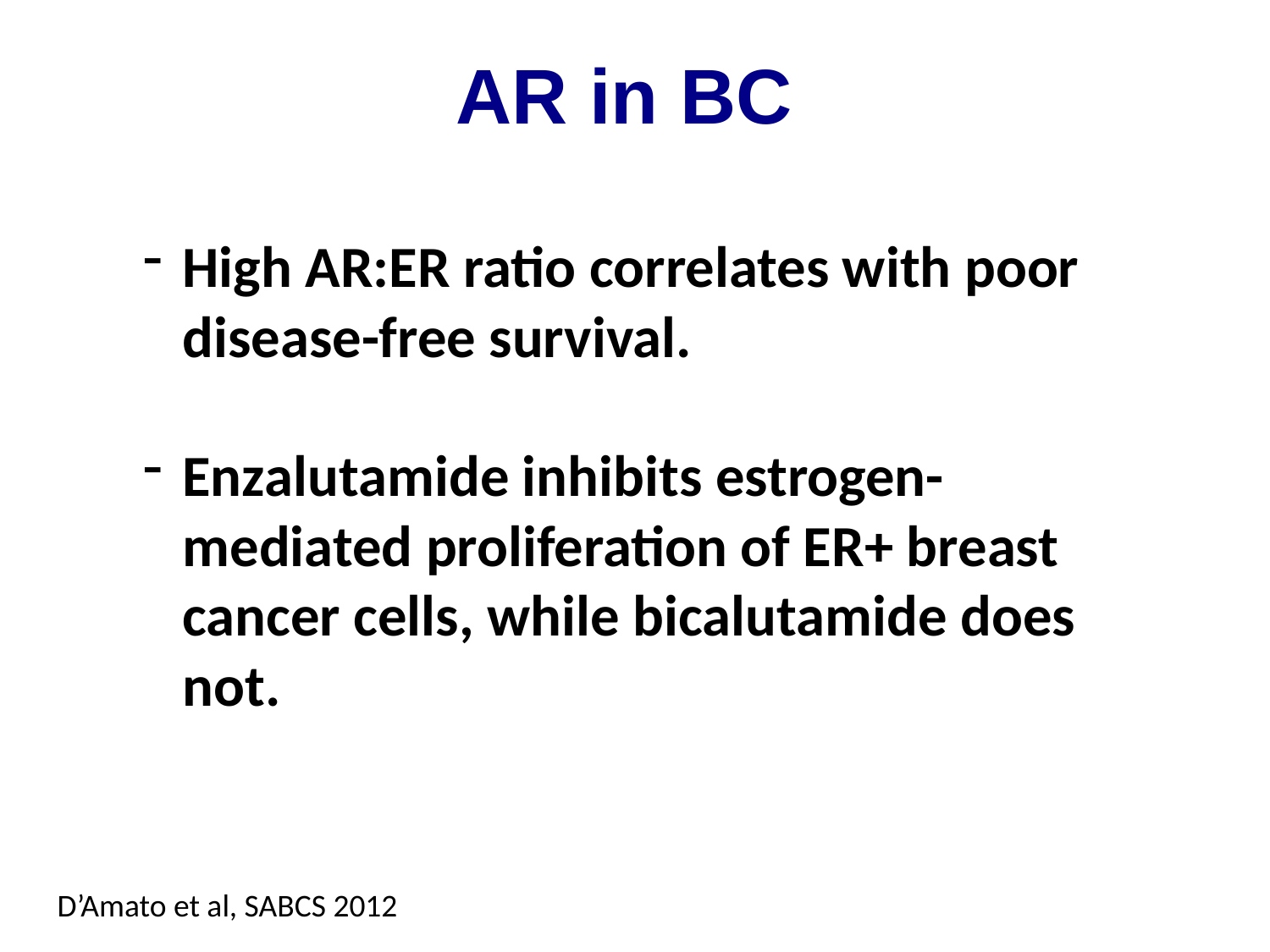

# AR in BC
High AR:ER ratio correlates with poor disease-free survival.

Enzalutamide inhibits estrogen-mediated proliferation of ER+ breast cancer cells, while bicalutamide does not.

D’Amato et al, SABCS 2012